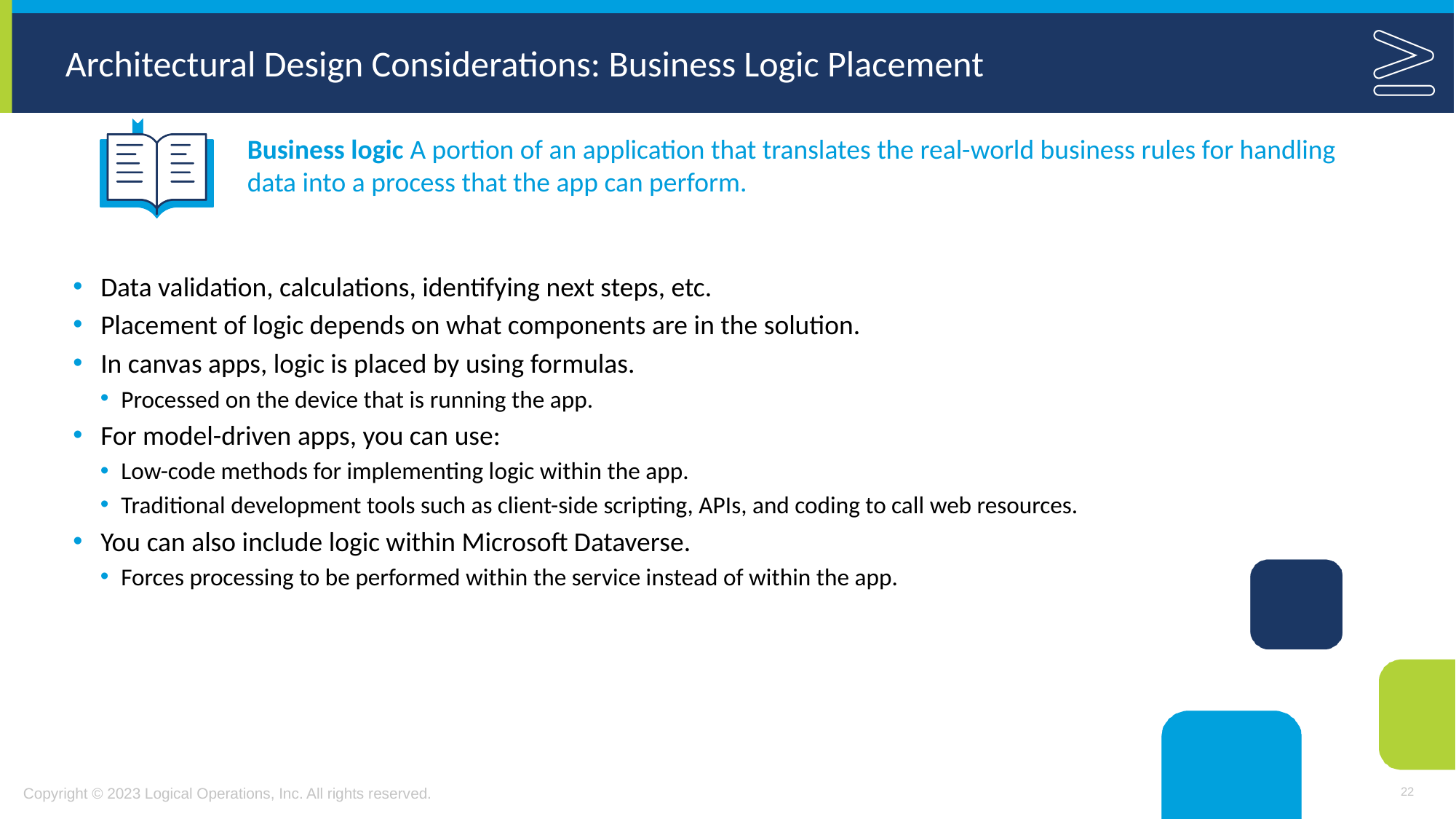

# Architectural Design Considerations: Business Logic Placement
Business logic A portion of an application that translates the real-world business rules for handling data into a process that the app can perform.
Data validation, calculations, identifying next steps, etc.
Placement of logic depends on what components are in the solution.
In canvas apps, logic is placed by using formulas.
Processed on the device that is running the app.
For model-driven apps, you can use:
Low-code methods for implementing logic within the app.
Traditional development tools such as client-side scripting, APIs, and coding to call web resources.
You can also include logic within Microsoft Dataverse.
Forces processing to be performed within the service instead of within the app.
22